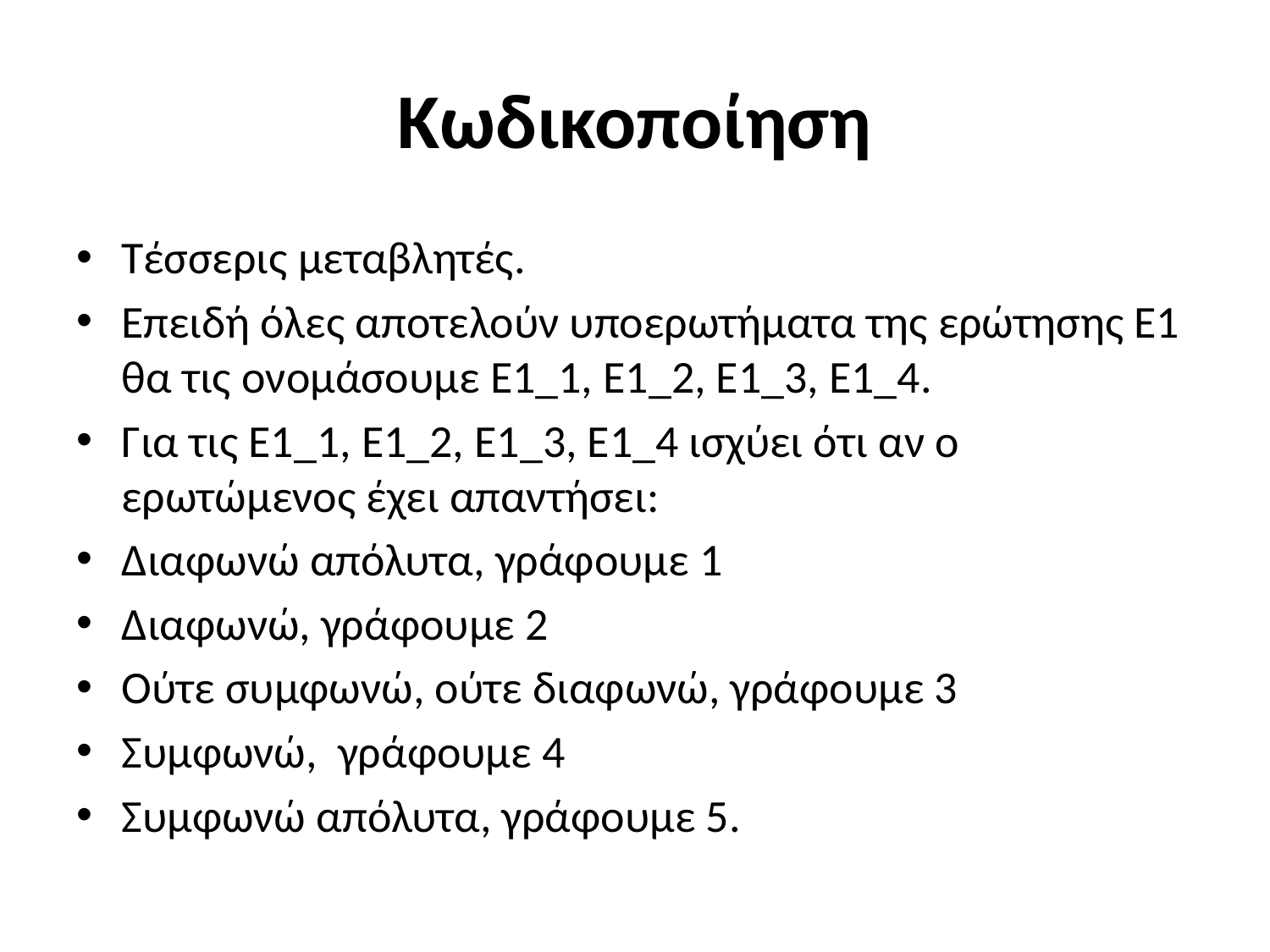

# Κωδικοποίηση
Τέσσερις μεταβλητές.
Επειδή όλες αποτελούν υποερωτήματα της ερώτησης Ε1 θα τις ονομάσουμε Ε1_1, Ε1_2, Ε1_3, Ε1_4.
Για τις Ε1_1, Ε1_2, Ε1_3, Ε1_4 ισχύει ότι αν ο ερωτώμενος έχει απαντήσει:
Διαφωνώ απόλυτα, γράφουμε 1
Διαφωνώ, γράφουμε 2
Ούτε συμφωνώ, ούτε διαφωνώ, γράφουμε 3
Συμφωνώ,  γράφουμε 4
Συμφωνώ απόλυτα, γράφουμε 5.